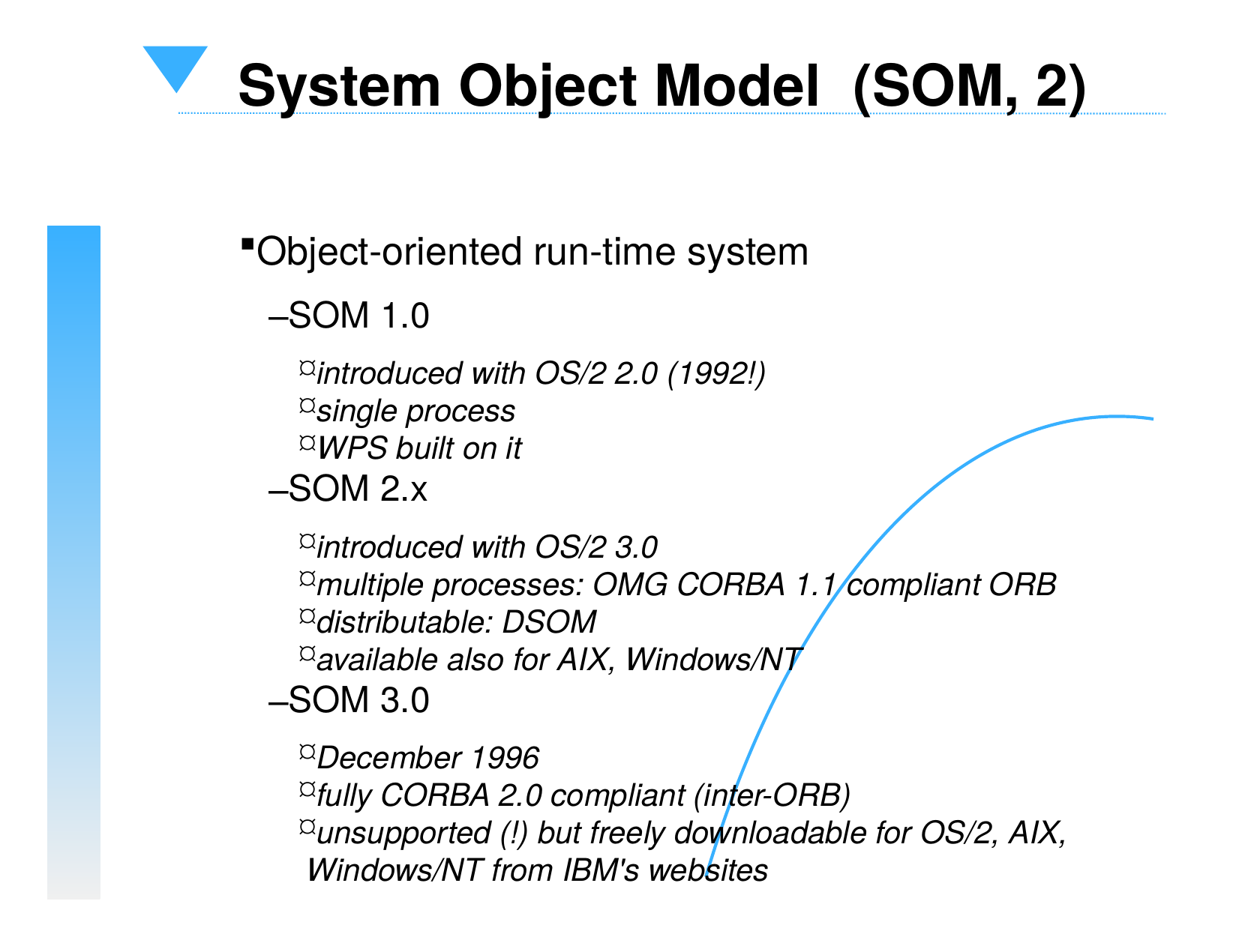

System Object Model  (SOM, 2)

Object-oriented run-time system
SOM 1.0
introduced with OS/2 2.0 (1992!)
single process
WPS built on it
SOM 2.x
introduced with OS/2 3.0
multiple processes: OMG CORBA 1.1 compliant ORB
distributable: DSOM
available also for AIX, Windows/NT
SOM 3.0
December 1996
fully CORBA 2.0 compliant (inter-ORB)
unsupported (!) but freely downloadable for OS/2, AIX, Windows/NT from IBM's websites